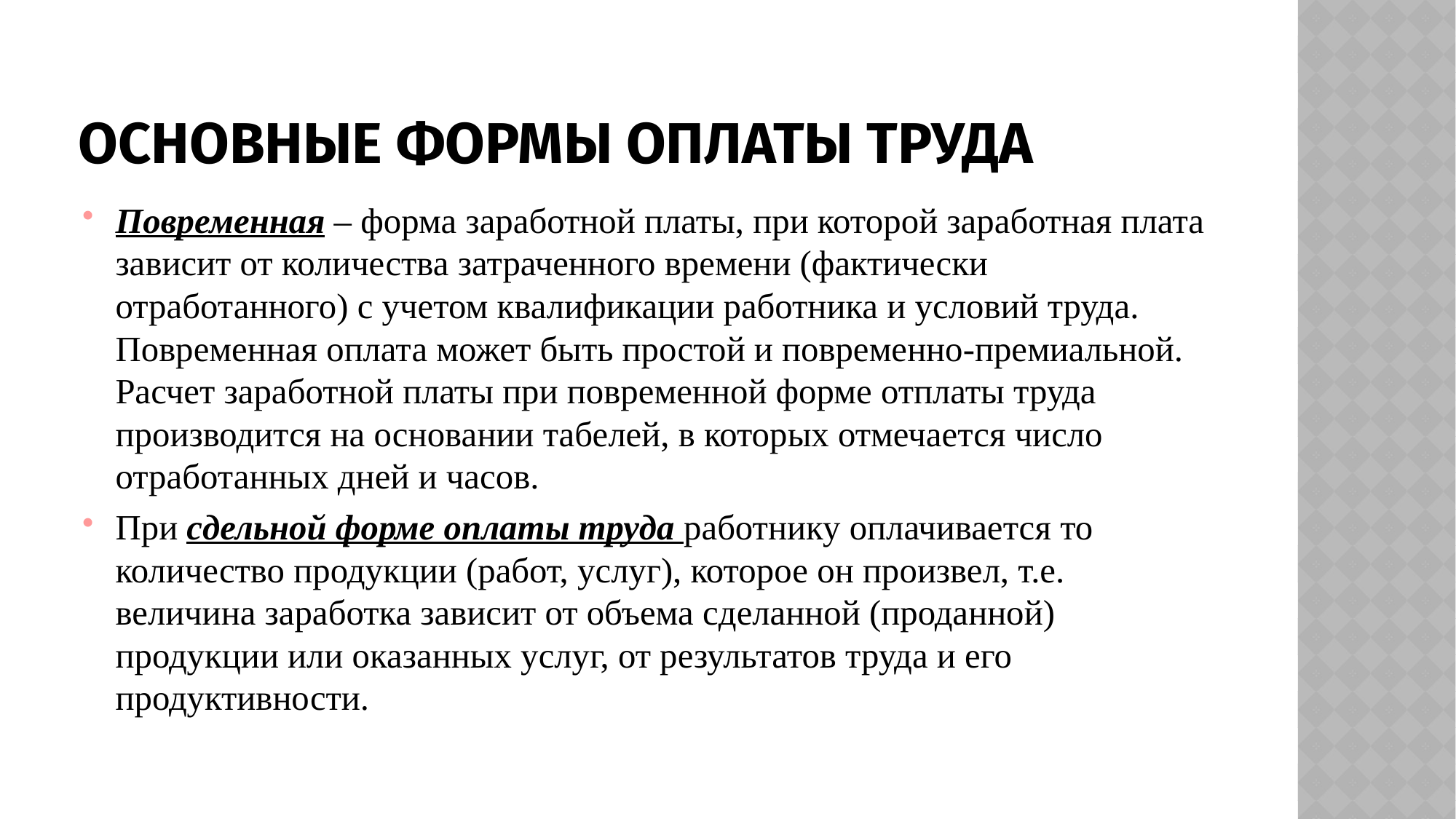

# Основные формы оплаты труда
Повременная – форма заработной платы, при которой заработная плата зависит от количества затраченного времени (фактически отработанного) с учетом квалификации работника и условий труда. Повременная оплата может быть простой и повременно-премиальной.
Расчет заработной платы при повременной форме отплаты труда производится на основании табелей, в которых отмечается число отработанных дней и часов.
При сдельной форме оплаты труда работнику оплачивается то количество продукции (работ, услуг), которое он произвел, т.е. величина заработка зависит от объема сделанной (проданной) продукции или оказанных услуг, от результатов труда и его продуктивности.